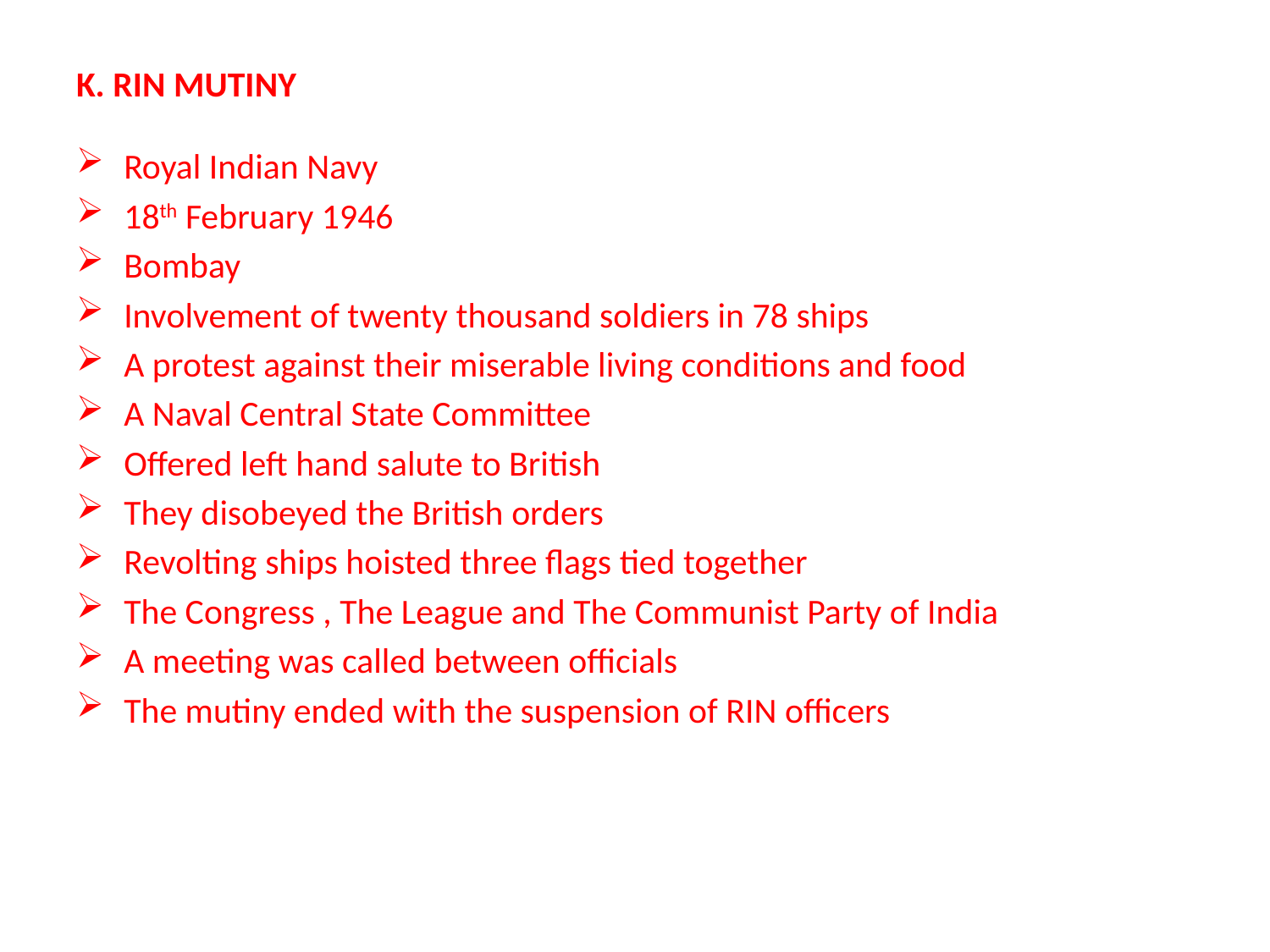

# K. RIN MUTINY
Royal Indian Navy
18th February 1946
Bombay
Involvement of twenty thousand soldiers in 78 ships
A protest against their miserable living conditions and food
A Naval Central State Committee
Offered left hand salute to British
They disobeyed the British orders
Revolting ships hoisted three flags tied together
The Congress , The League and The Communist Party of India
A meeting was called between officials
The mutiny ended with the suspension of RIN officers